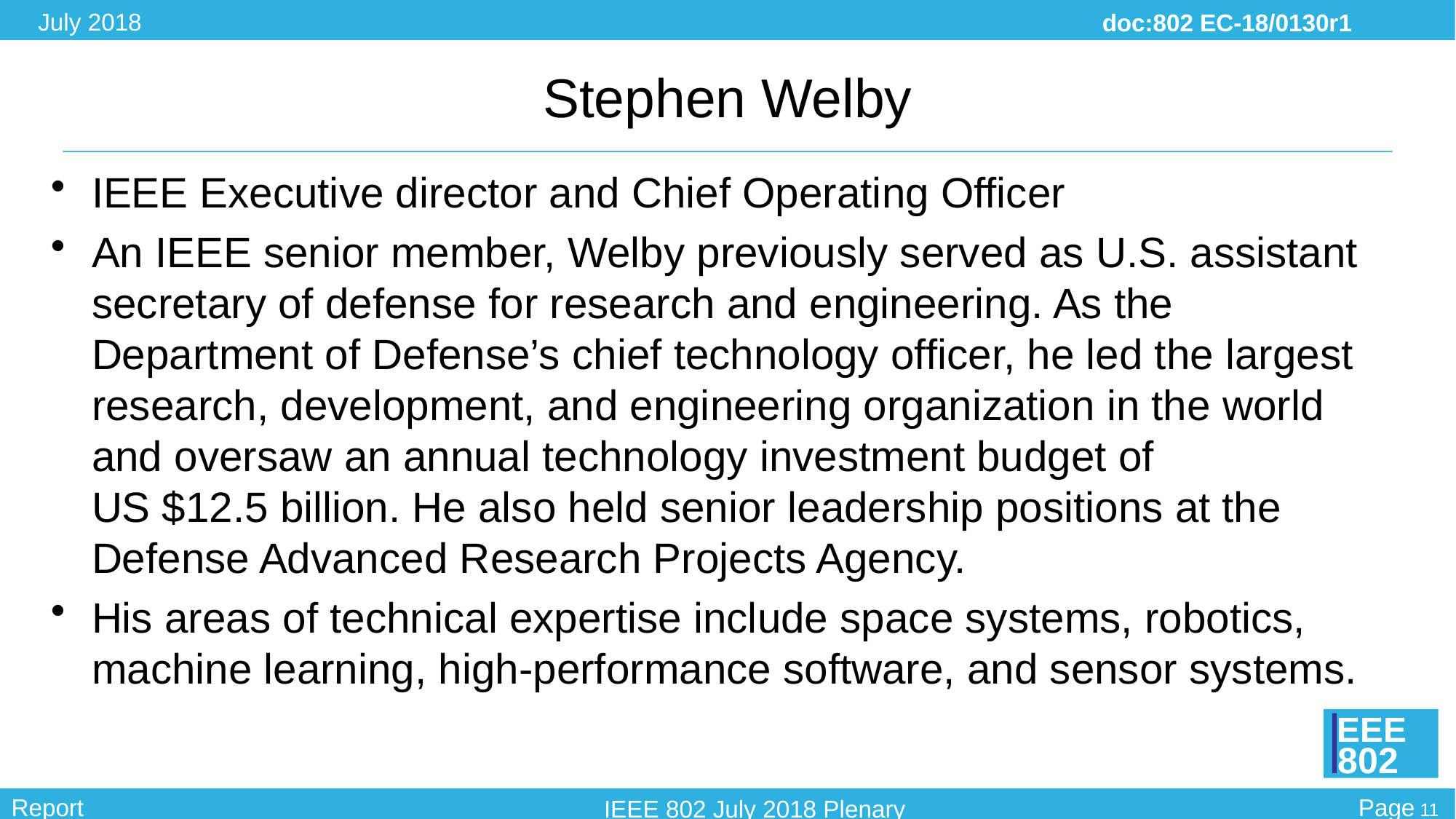

# Stephen Welby
IEEE Executive director and Chief Operating Officer
An IEEE senior member, Welby previously served as U.S. assistant sec­retary of defense for research and engineering. As the Department of Defense’s chief technology officer, he led the largest research, development, and engineering organization in the world and oversaw an annual technology investment budget of US $12.5 billion. He also held senior leadership positions at the Defense Advanced Research Projects Agency.
His areas of technical expertise include space systems, robotics, machine learning, high-performance software, and sensor systems.